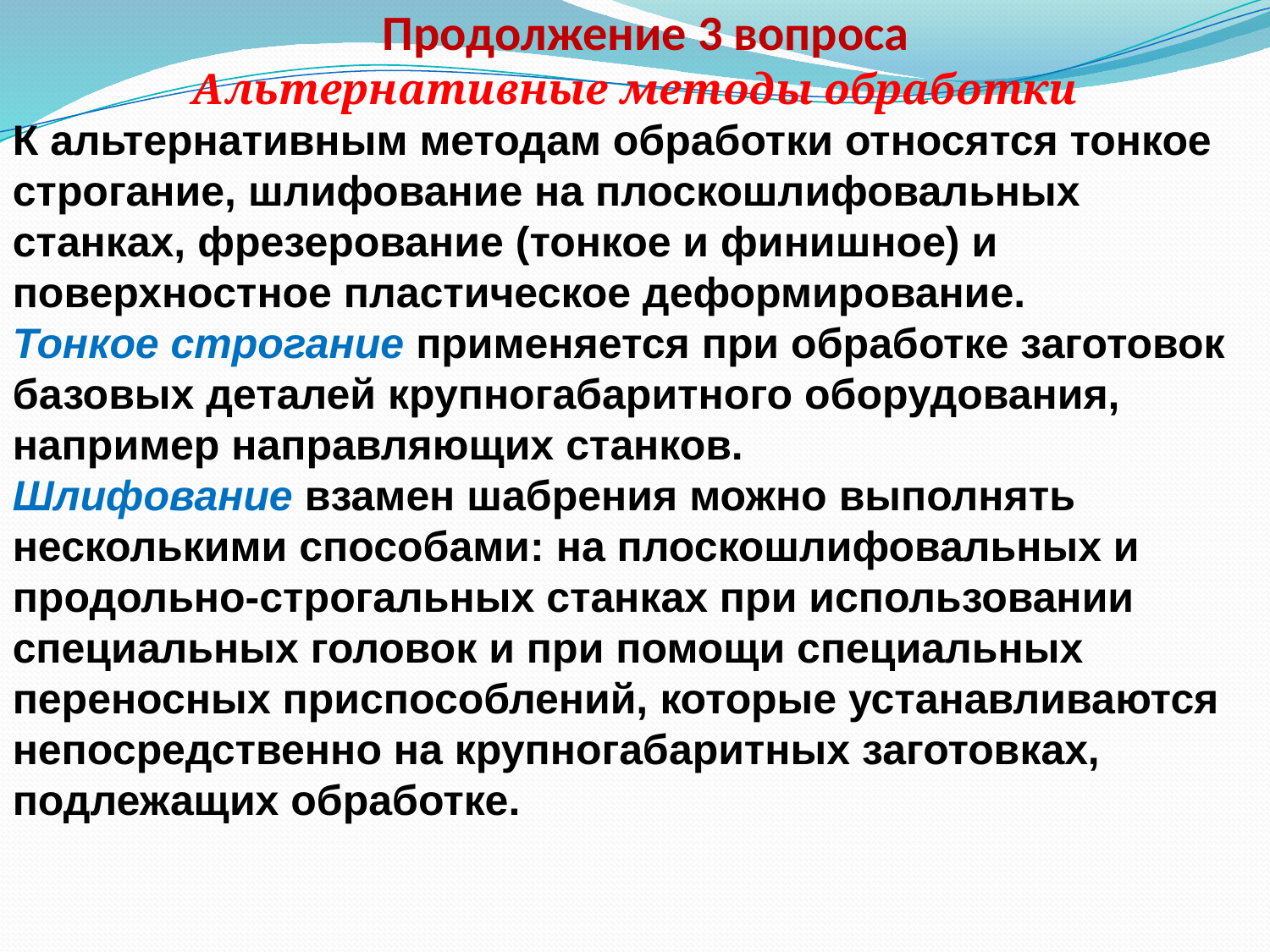

# Продолжение 3 вопроса
Альтернативные методы обработки
К альтернативным методам обработки относятся тонкое строгание, шлифование на плоскошлифовальных станках, фрезерование (тонкое и финишное) и поверхностное пластическое деформирование.
Тонкое строгание применяется при обработке заготовок базовых деталей крупногабаритного оборудования, например направляющих станков.
Шлифование взамен шабрения можно выполнять несколькими способами: на плоскошлифовальных и продольно-строгальных станках при использовании специальных головок и при помощи специальных переносных приспособлений, которые устанавлива­ются непосредственно на крупногабаритных заготовках, подлежащих обработке.